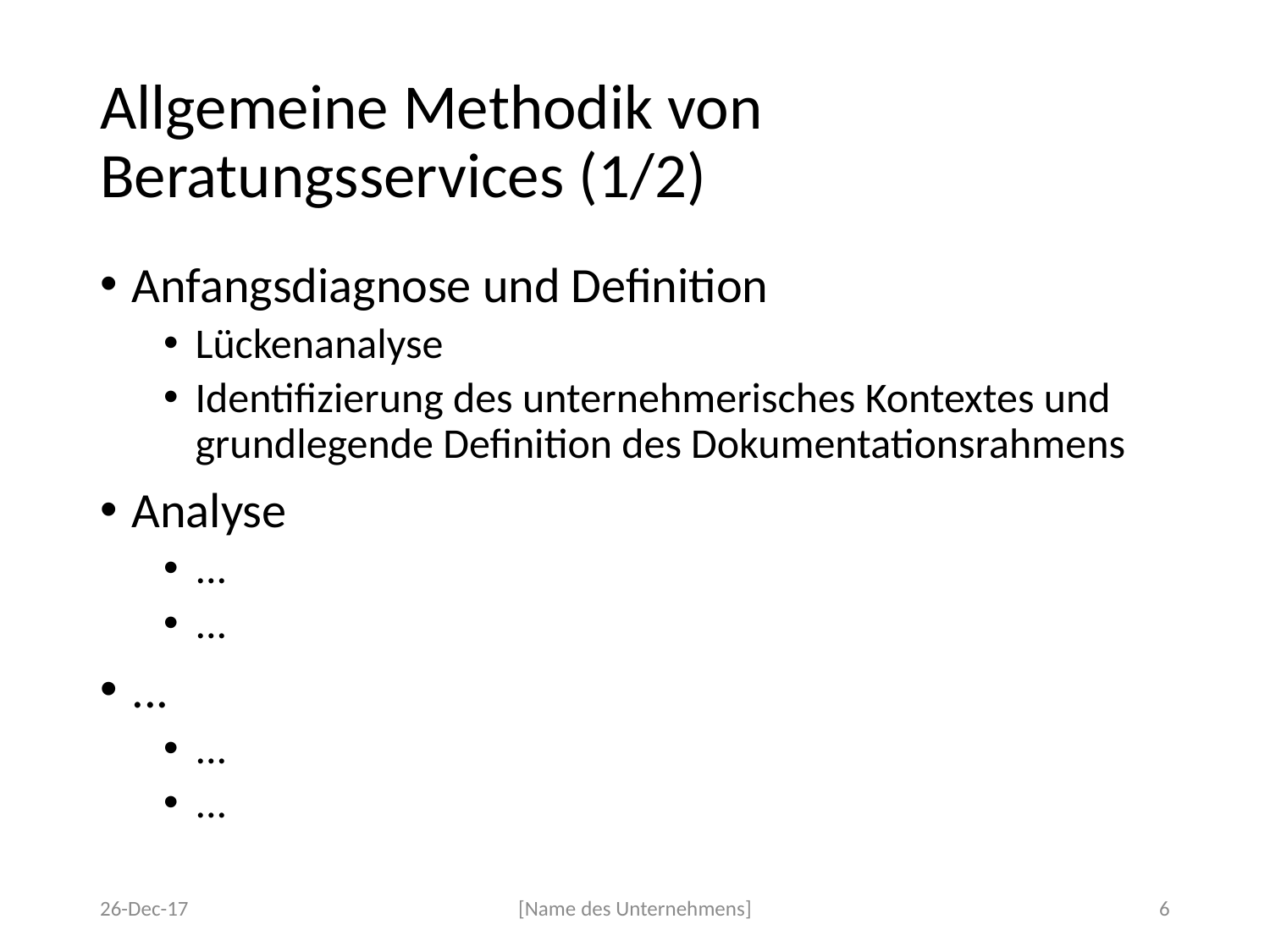

# Allgemeine Methodik von Beratungsservices (1/2)
Anfangsdiagnose und Definition
Lückenanalyse
Identifizierung des unternehmerisches Kontextes und grundlegende Definition des Dokumentationsrahmens
Analyse
...
...
...
...
...
26-Dec-17
[Name des Unternehmens]
6